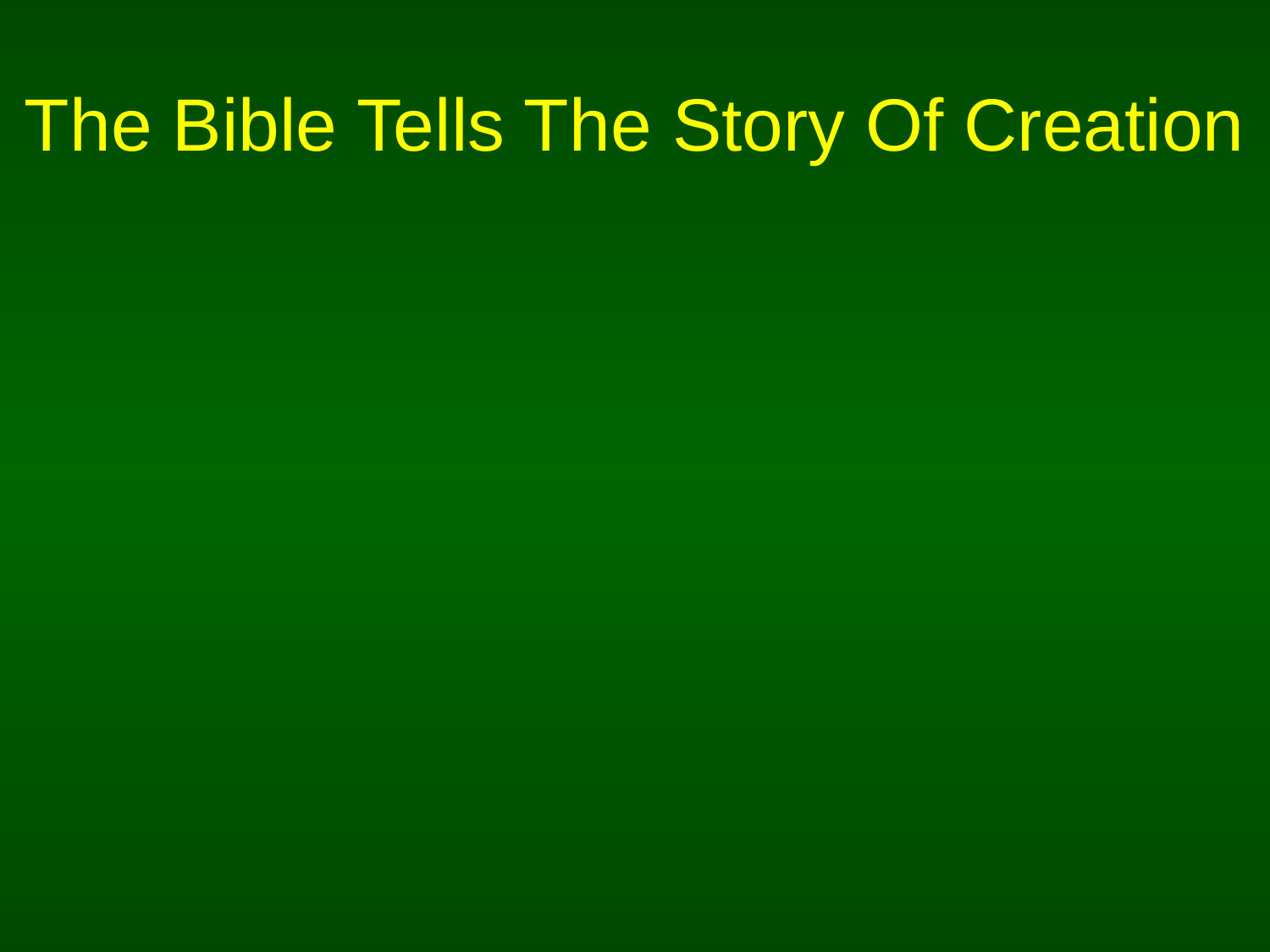

# The Bible Tells The Story Of Creation